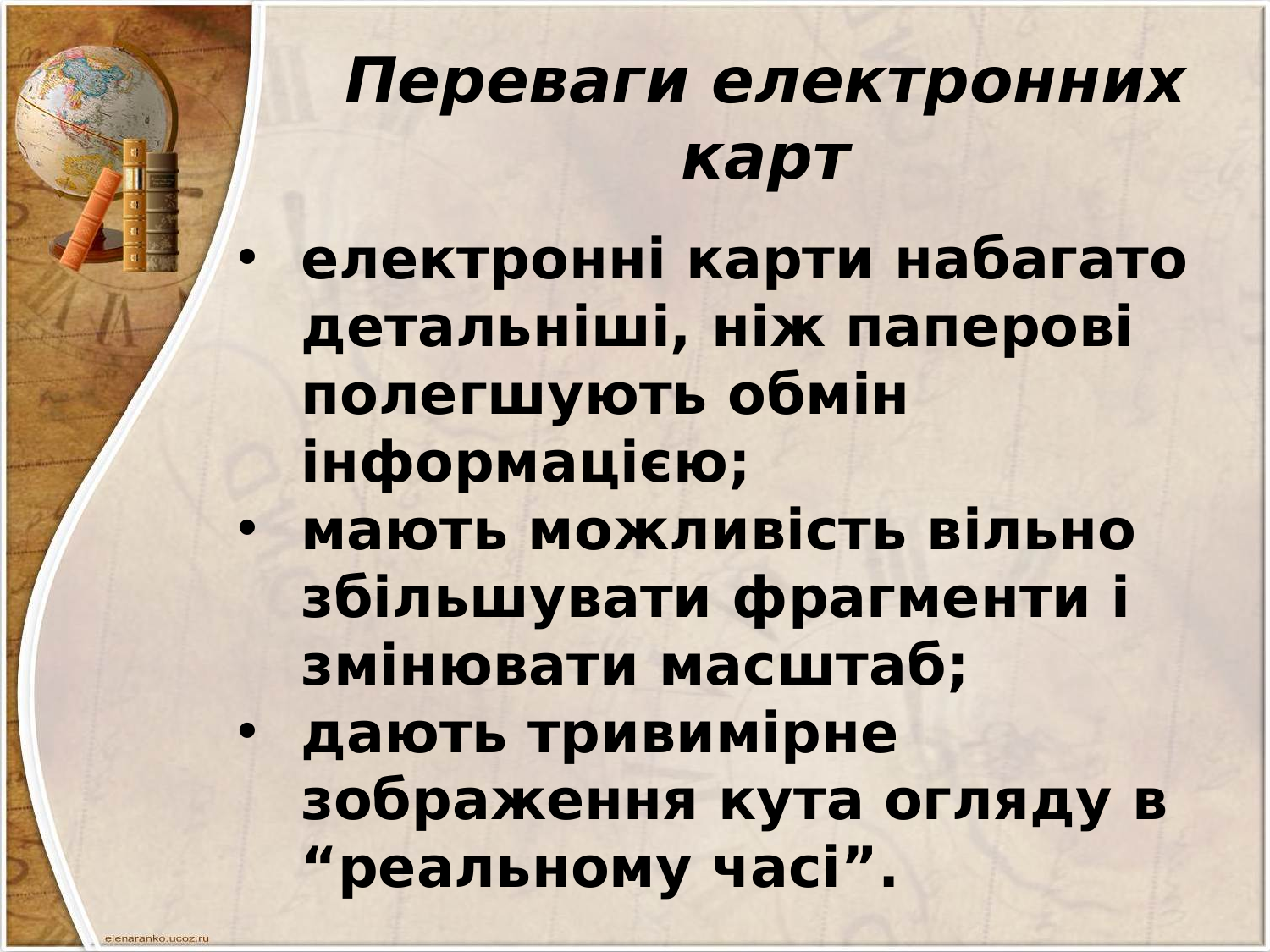

# Переваги електронних карт
електронні карти набагато детальніші, ніж паперові полегшують обмін інформацією;
мають можливість вільно збільшувати фрагменти і змінювати масштаб;
дають тривимірне зображення кута огляду в “реальному часі”.